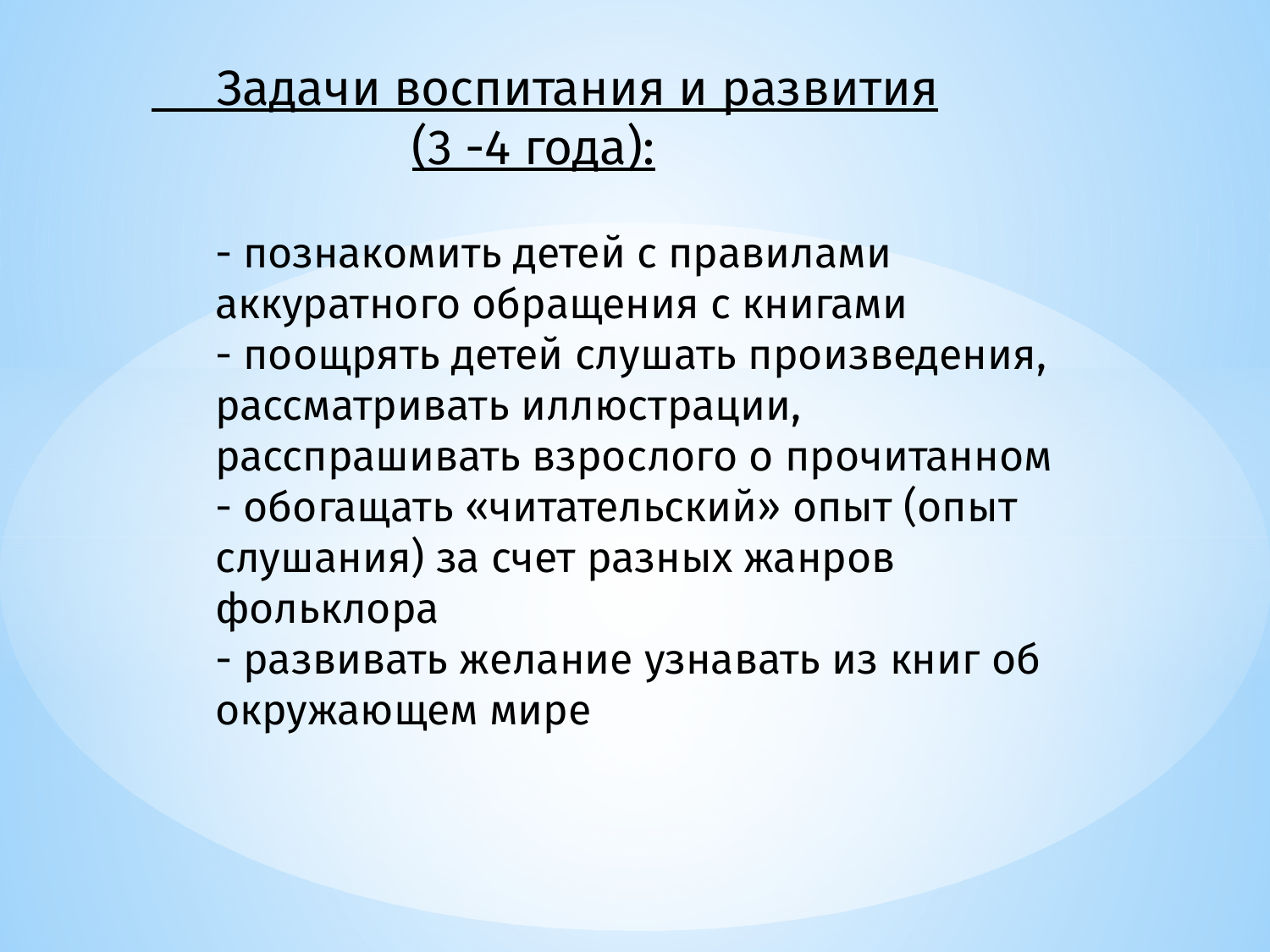

# Задачи воспитания и развития (3 -4 года): - познакомить детей с правилами аккуратного обращения с книгами - поощрять детей слушать произведения, рассматривать иллюстрации, расспрашивать взрослого о прочитанном - обогащать «читательский» опыт (опыт слушания) за счет разных жанров фольклора - развивать желание узнавать из книг об окружающем мире